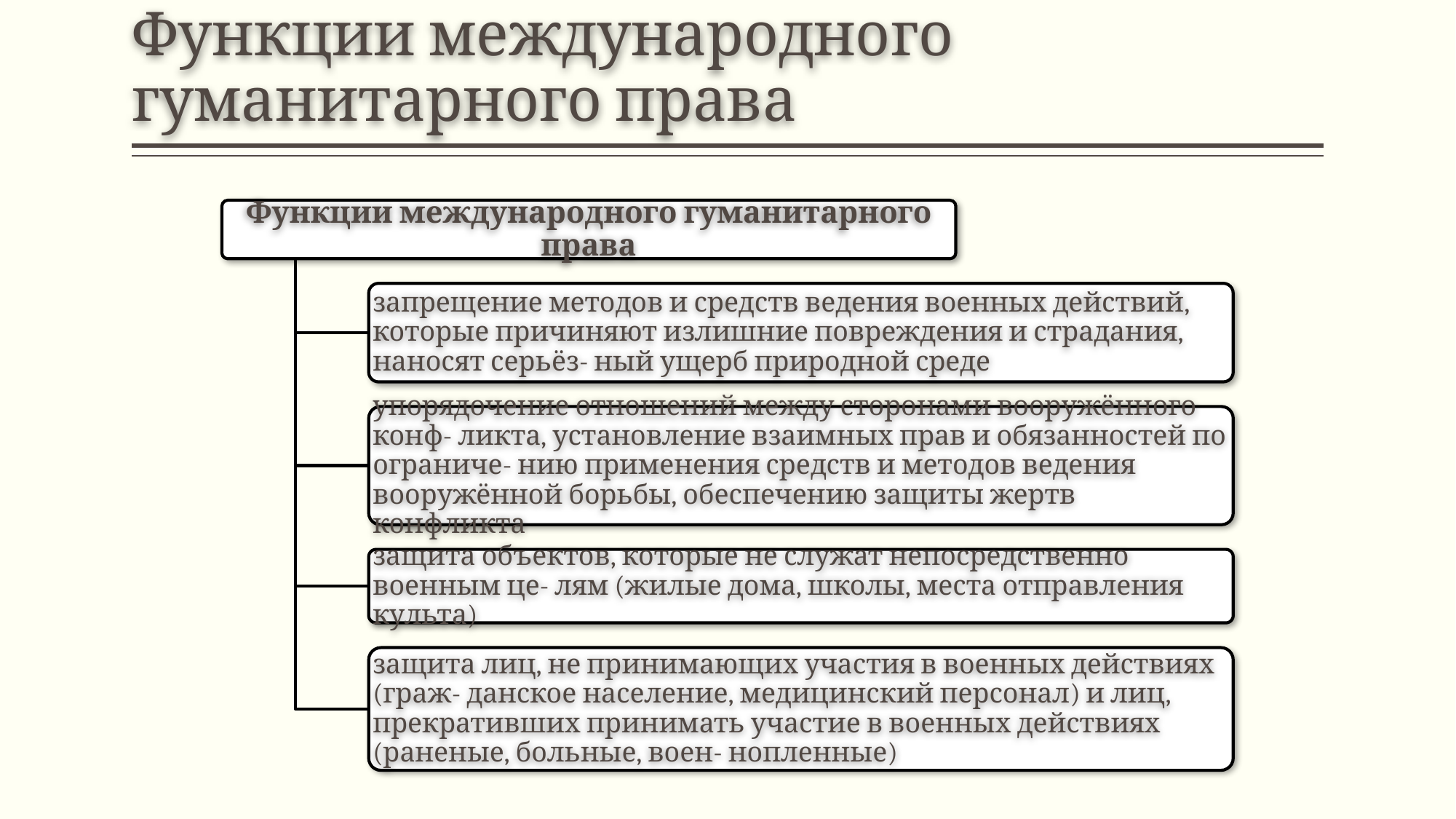

# Функции международного гуманитарного права

Функции международного гуманитарного права

запрещение методов и средств ведения военных действий, которые причиняют излишние повреждения и страдания, наносят серьёз- ный ущерб природной среде

упорядочение отношений между сторонами вооружённого конф- ликта, установление взаимных прав и обязанностей по ограниче- нию применения средств и методов ведения вооружённой борьбы, обеспечению защиты жертв конфликта

защита объектов, которые не служат непосредственно военным це- лям (жилые дома, школы, места отправления культа)

защита лиц, не принимающих участия в военных действиях (граж- данское население, медицинский персонал) и лиц, прекративших принимать участие в военных действиях (раненые, больные, воен- нопленные)